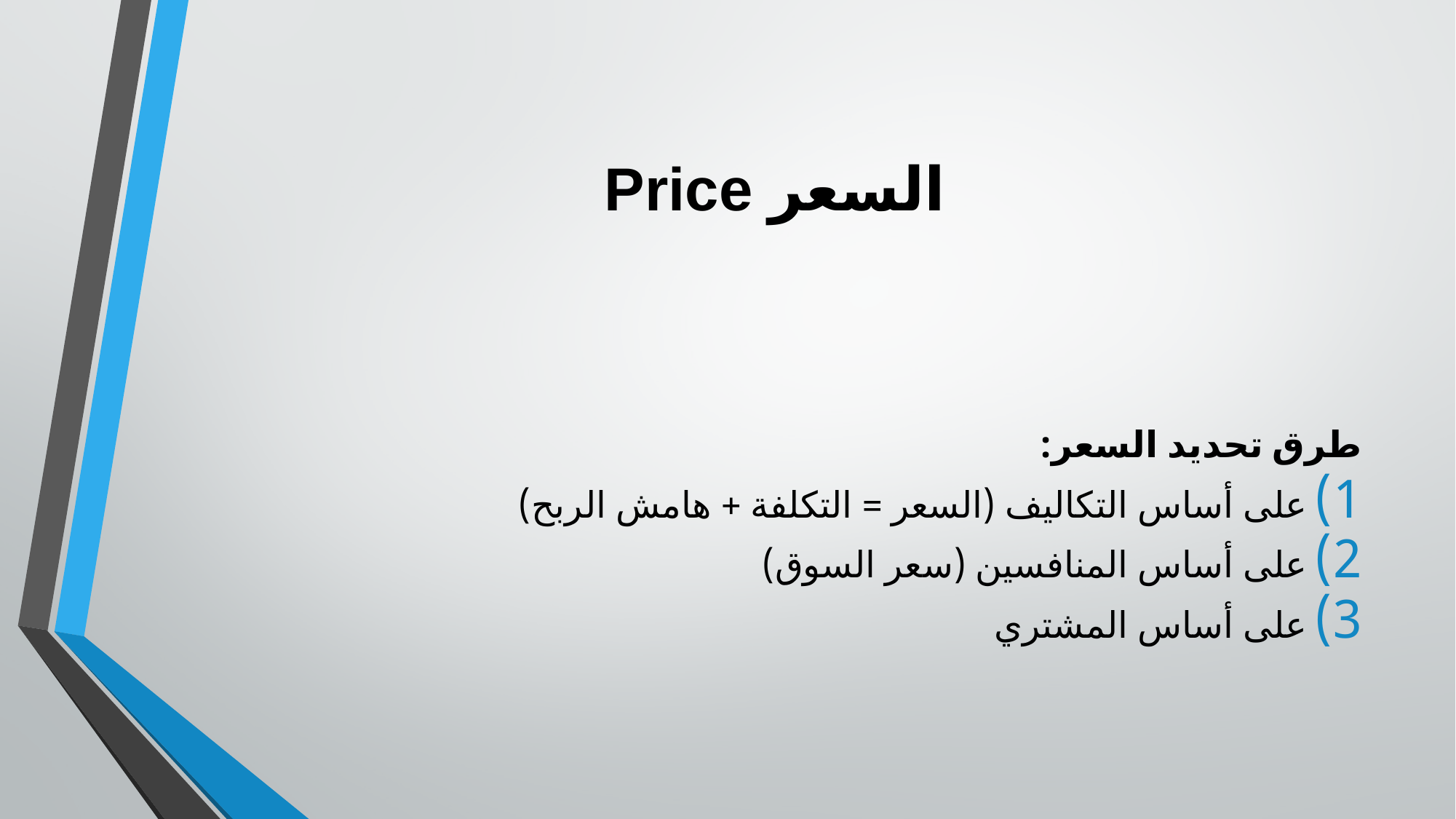

# السعر Price
طرق تحديد السعر:
على أساس التكاليف (السعر = التكلفة + هامش الربح)
على أساس المنافسين (سعر السوق)
على أساس المشتري